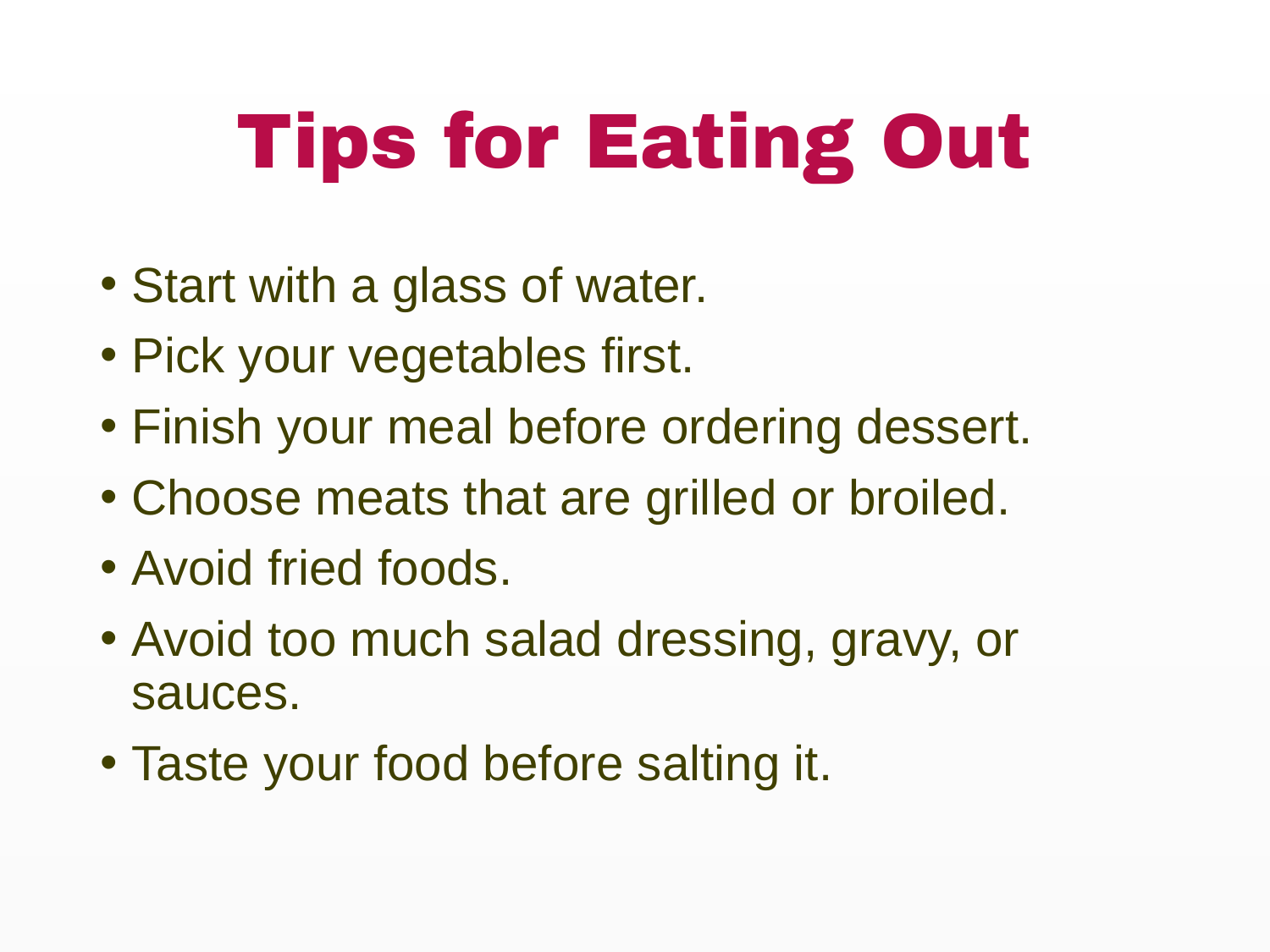

# Tips for Eating Out
Start with a glass of water.
Pick your vegetables first.
Finish your meal before ordering dessert.
Choose meats that are grilled or broiled.
Avoid fried foods.
Avoid too much salad dressing, gravy, or sauces.
Taste your food before salting it.